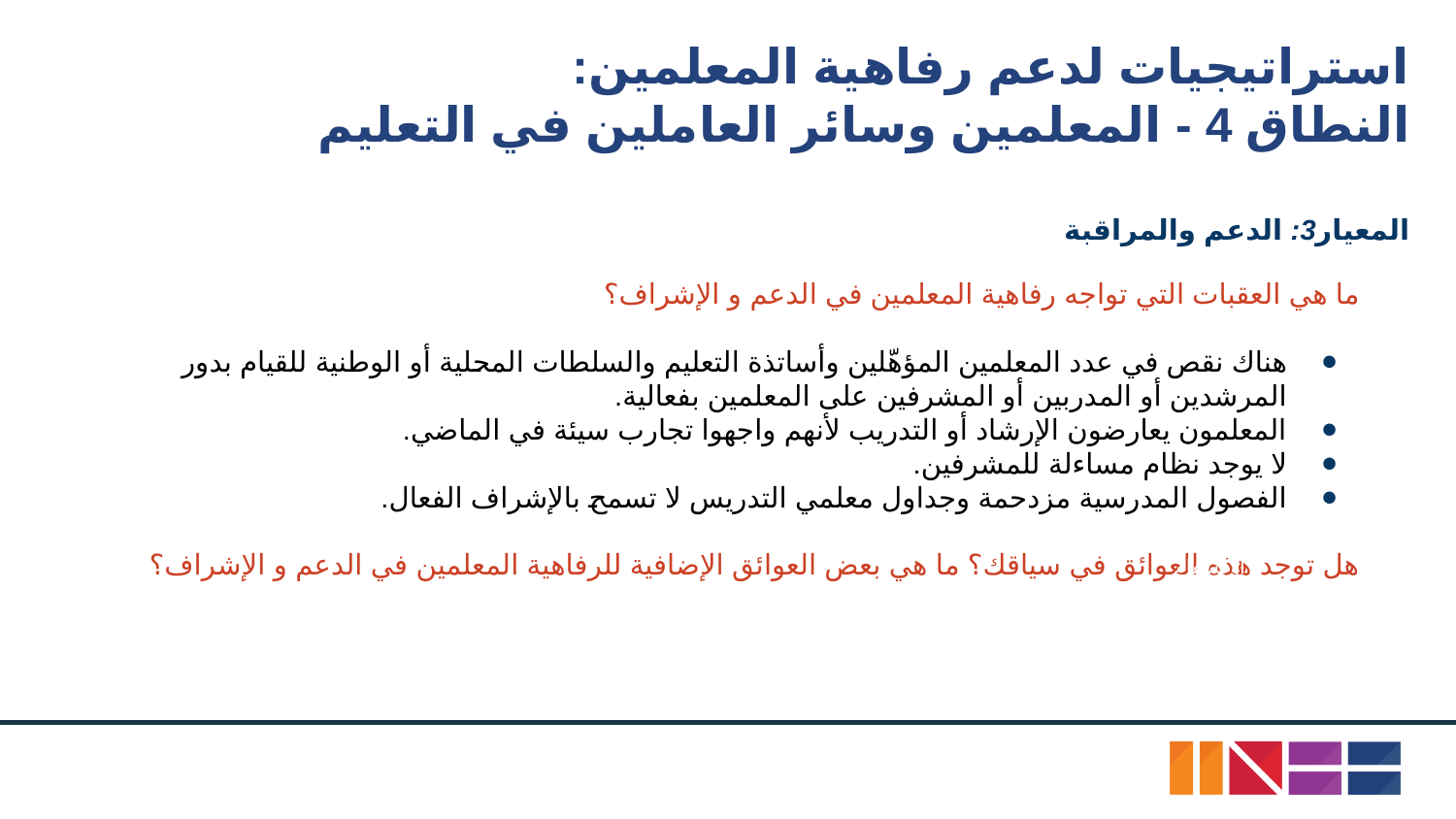

# استراتيجيات لدعم رفاهية المعلمين:
النطاق 4 - المعلمين وسائر العاملين في التعليم
المعيار3: الدعم والمراقبة
ما هي العقبات التي تواجه رفاهية المعلمين في الدعم و الإشراف؟

هناك نقص في عدد المعلمين المؤهّلين وأساتذة التعليم والسلطات المحلية أو الوطنية للقيام بدور المرشدين أو المدربين أو المشرفين على المعلمين بفعالية.
المعلمون يعارضون الإرشاد أو التدريب لأنهم واجهوا تجارب سيئة في الماضي.
لا يوجد نظام مساءلة للمشرفين.
الفصول المدرسية مزدحمة وجداول معلمي التدريس لا تسمح بالإشراف الفعال.

هل توجد هذه العوائق في سياقك؟ ما هي بعض العوائق الإضافية للرفاهية المعلمين في الدعم و الإشراف؟
المصدر:  اوكسفام